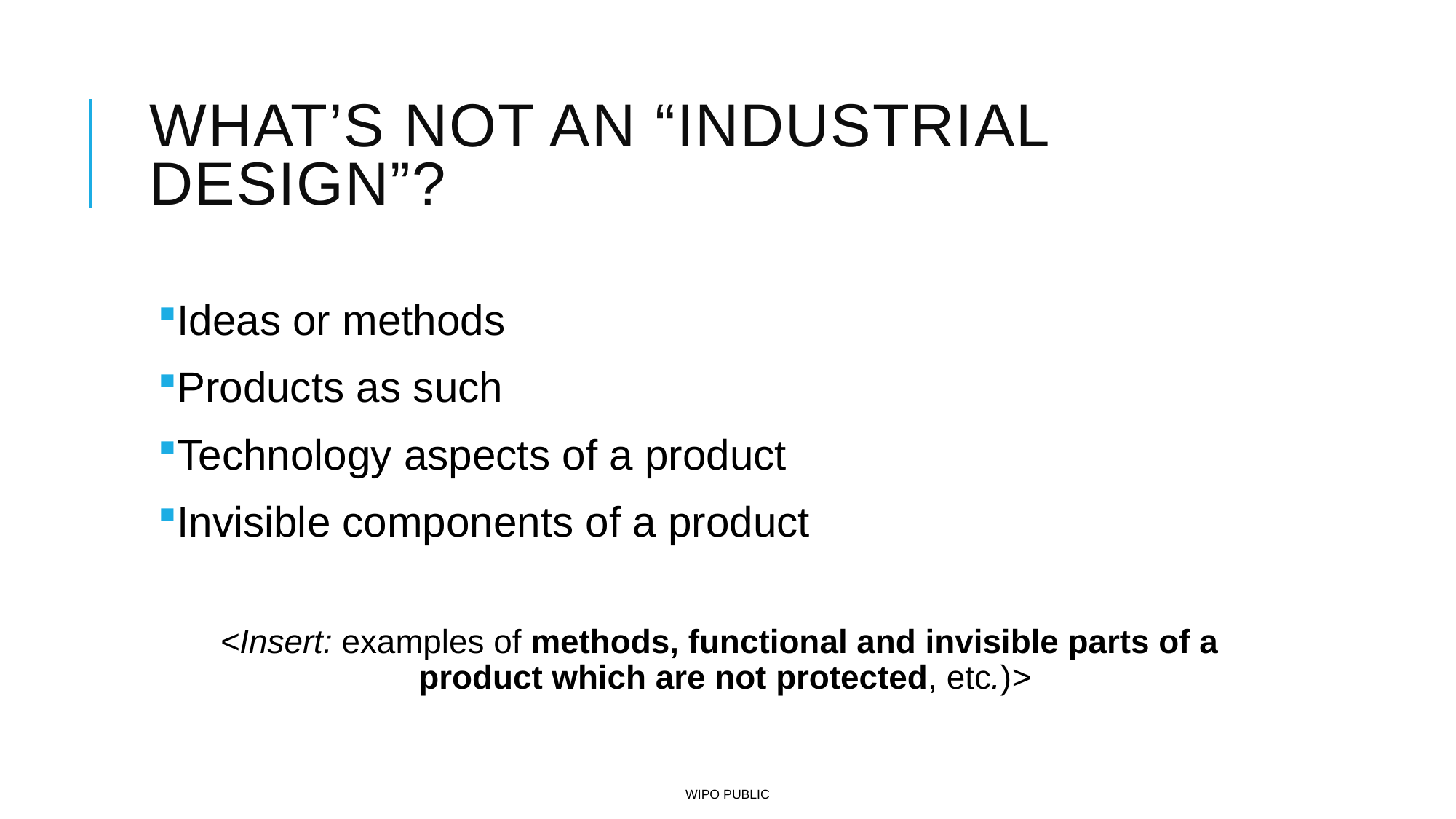

# What’s NOT an “industrial design”?
Ideas or methods
Products as such
Technology aspects of a product
Invisible components of a product

<Insert: examples of methods, functional and invisible parts of a product which are not protected, etc.)>